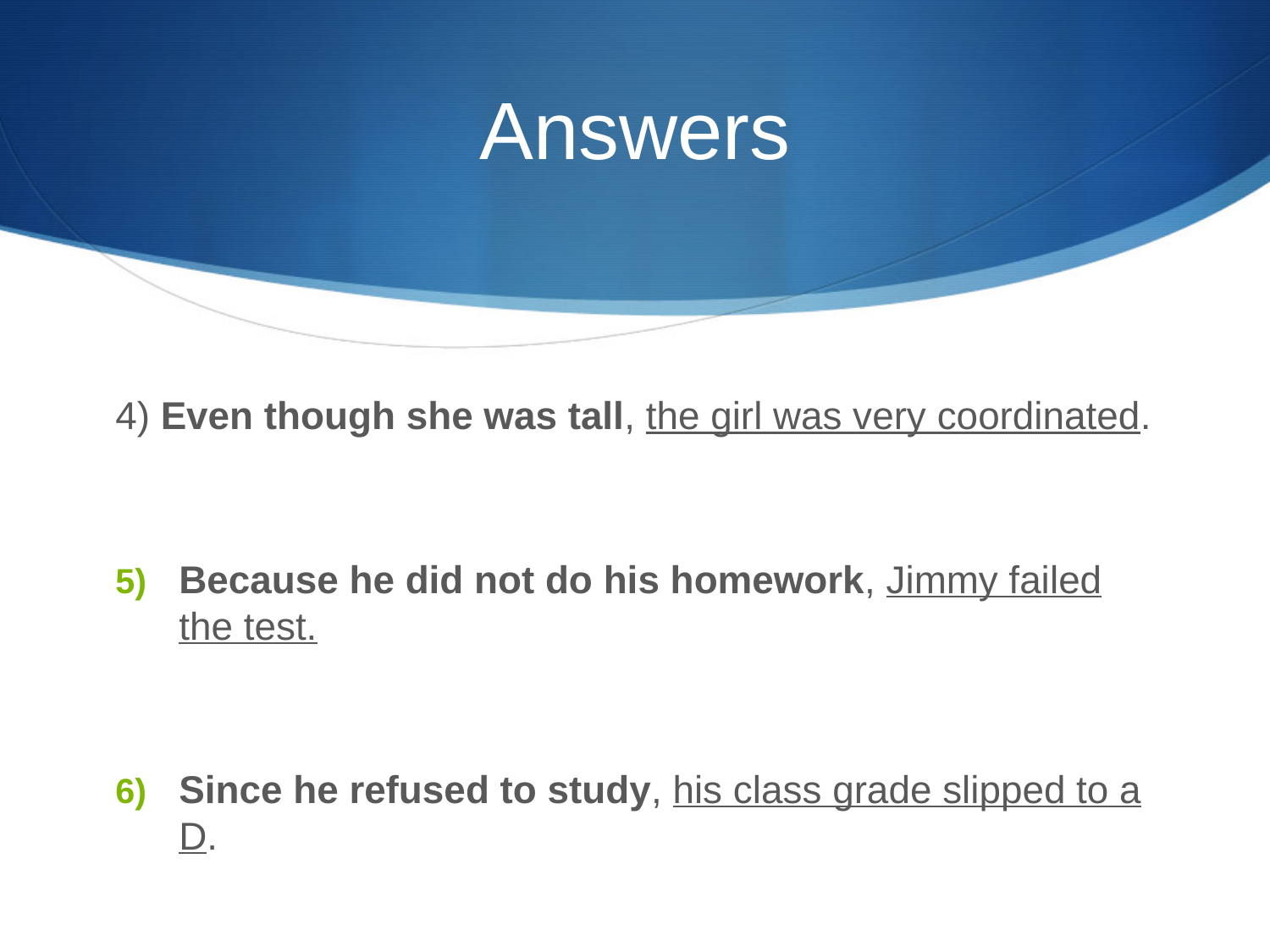

# Answers
4) Even though she was tall, the girl was very coordinated.

Because he did not do his homework, Jimmy failed the test.

Since he refused to study, his class grade slipped to a D.